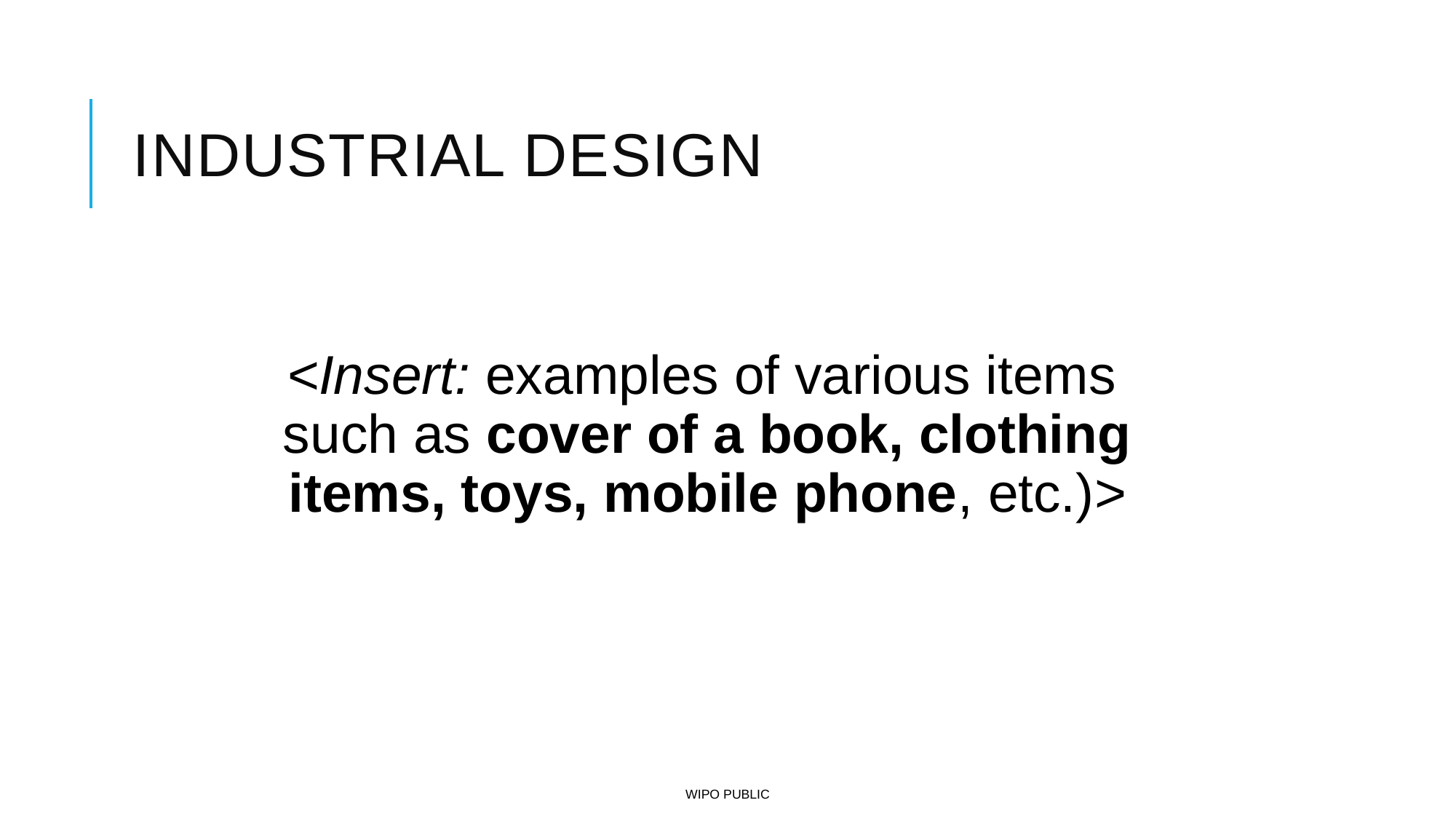

# Industrial design

<Insert: examples of various items such as cover of a book, clothing items, toys, mobile phone, etc.)>